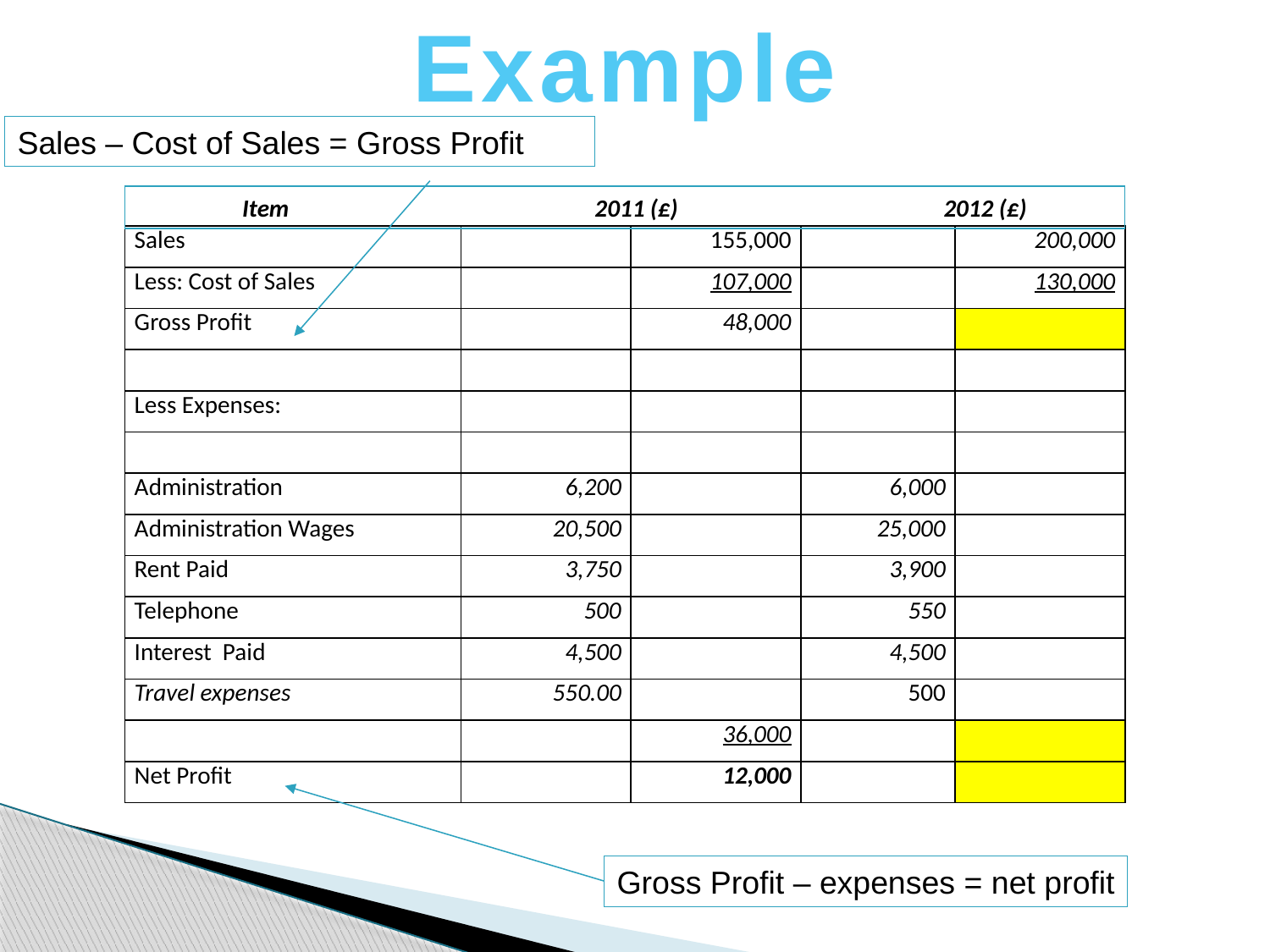

Example
Sales – Cost of Sales = Gross Profit
                   Item	                                     2011 (£)		        2012 (£)
| Sales |  | 155,000 |  | 200,000 |
| --- | --- | --- | --- | --- |
| Less: Cost of Sales |  | 107,000 |  | 130,000 |
| Gross Profit |  | 48,000 |  |  |
|  |  |  |  |  |
| Less Expenses: |  |  |  |  |
|  |  |  |  |  |
| Administration | 6,200 |  | 6,000 |  |
| Administration Wages | 20,500 |  | 25,000 |  |
| Rent Paid | 3,750 |  | 3,900 |  |
| Telephone | 500 |  | 550 |  |
| Interest Paid | 4,500 |  | 4,500 |  |
| Travel expenses | 550.00 |  | 500 |  |
|  |  | 36,000 |  |  |
| Net Profit |  | 12,000 |  |  |
Gross Profit – expenses = net profit